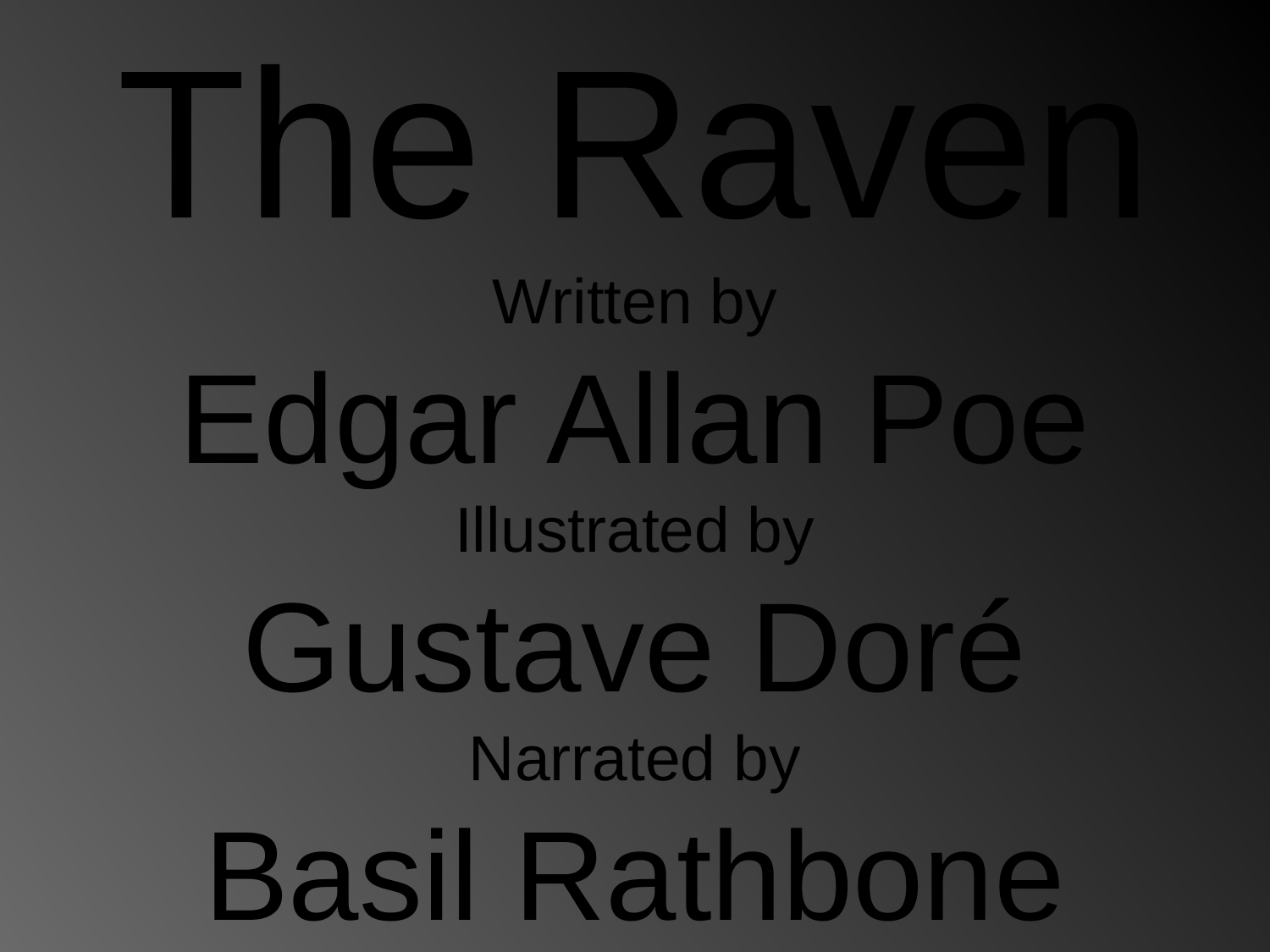

The Raven
Written by
Edgar Allan Poe
Illustrated by
Gustave Doré
Narrated by
Basil Rathbone